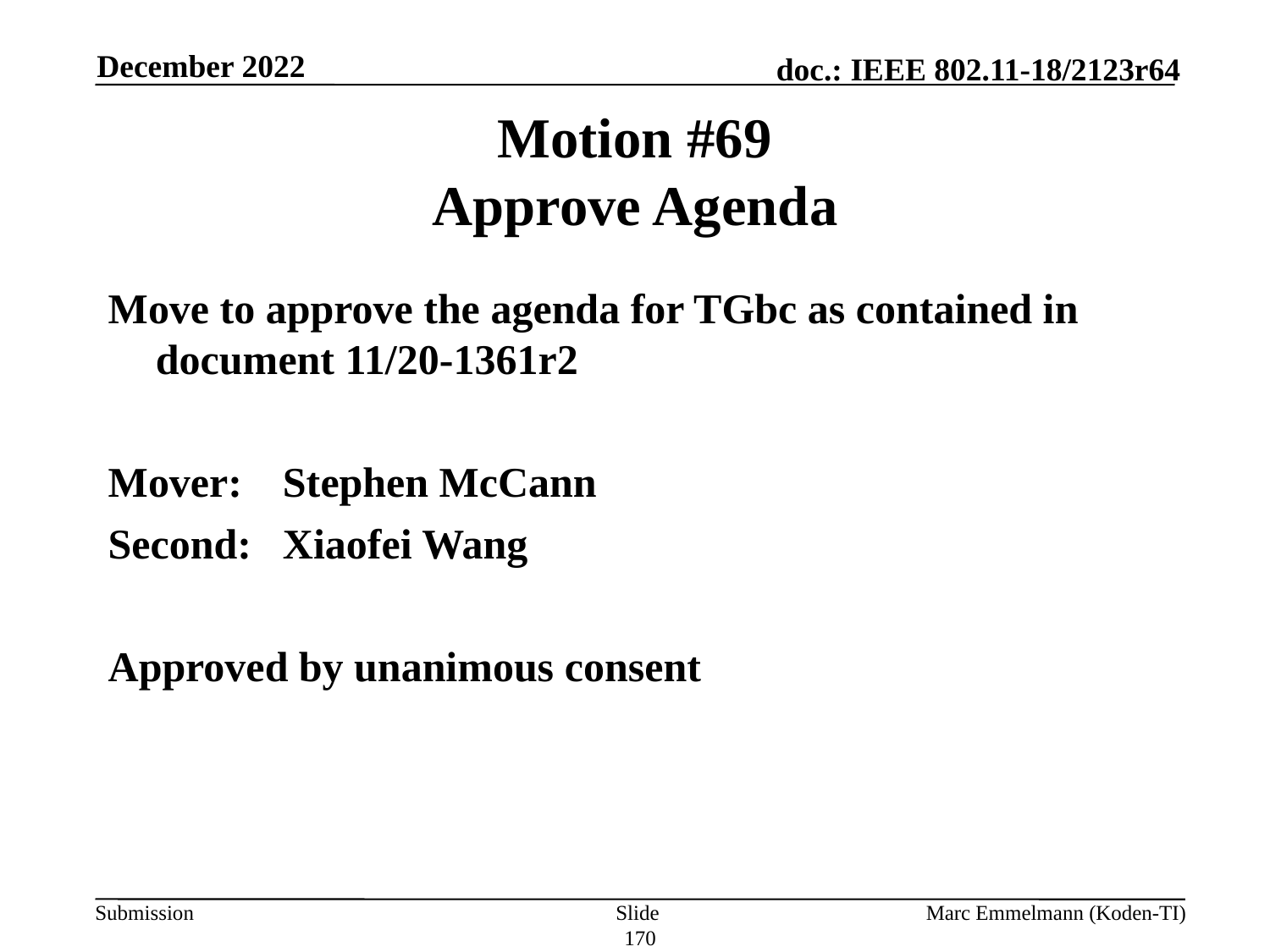

December 2022
# Motion #69 Approve Agenda
Move to approve the agenda for TGbc as contained in document 11/20-1361r2

Mover:	Stephen McCann
Second:	Xiaofei Wang

Approved by unanimous consent
Slide 170
Marc Emmelmann (Koden-TI)